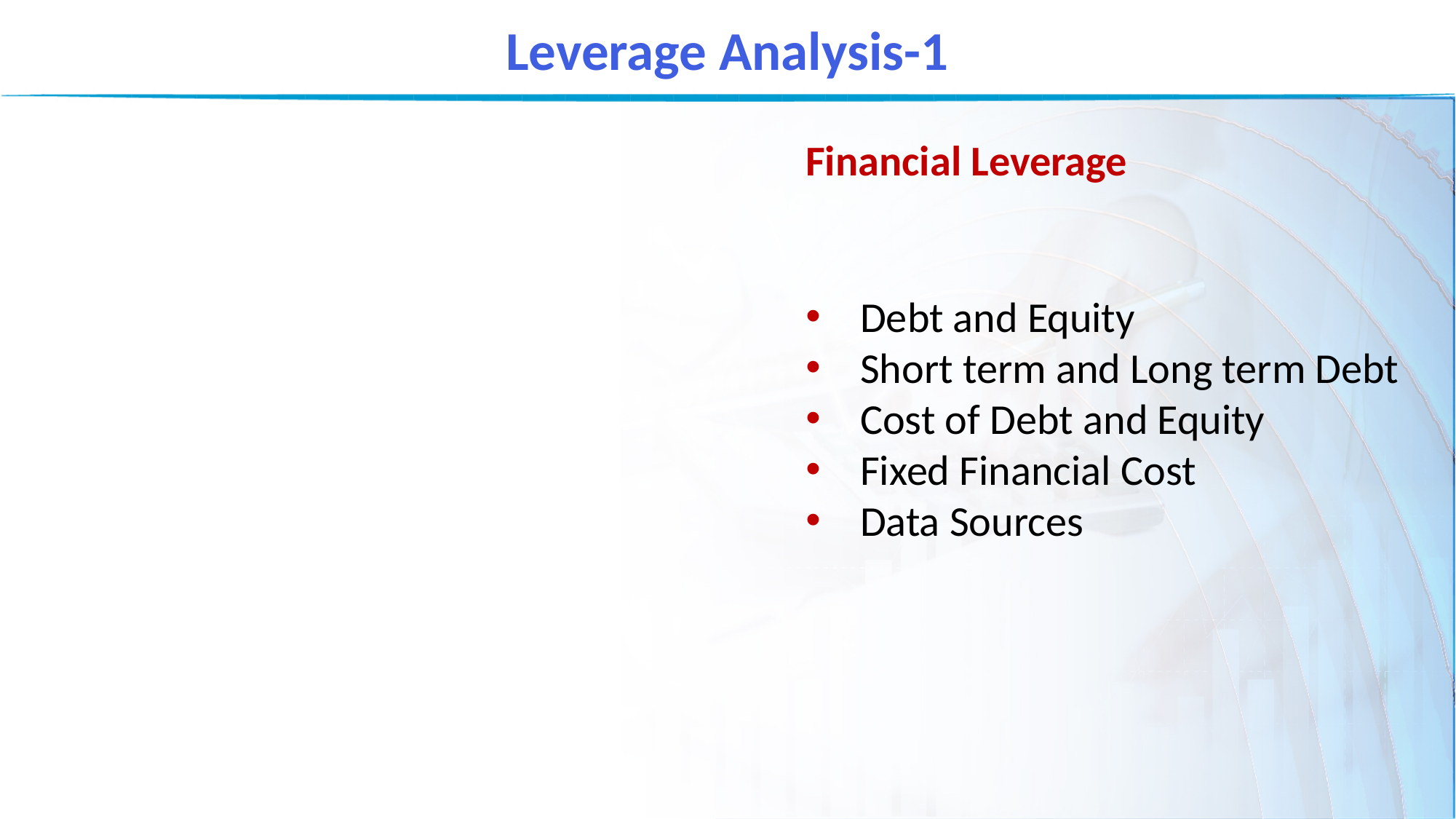

Leverage Analysis-1
Financial Leverage

Debt and Equity
Short term and Long term Debt
Cost of Debt and Equity
Fixed Financial Cost
Data Sources